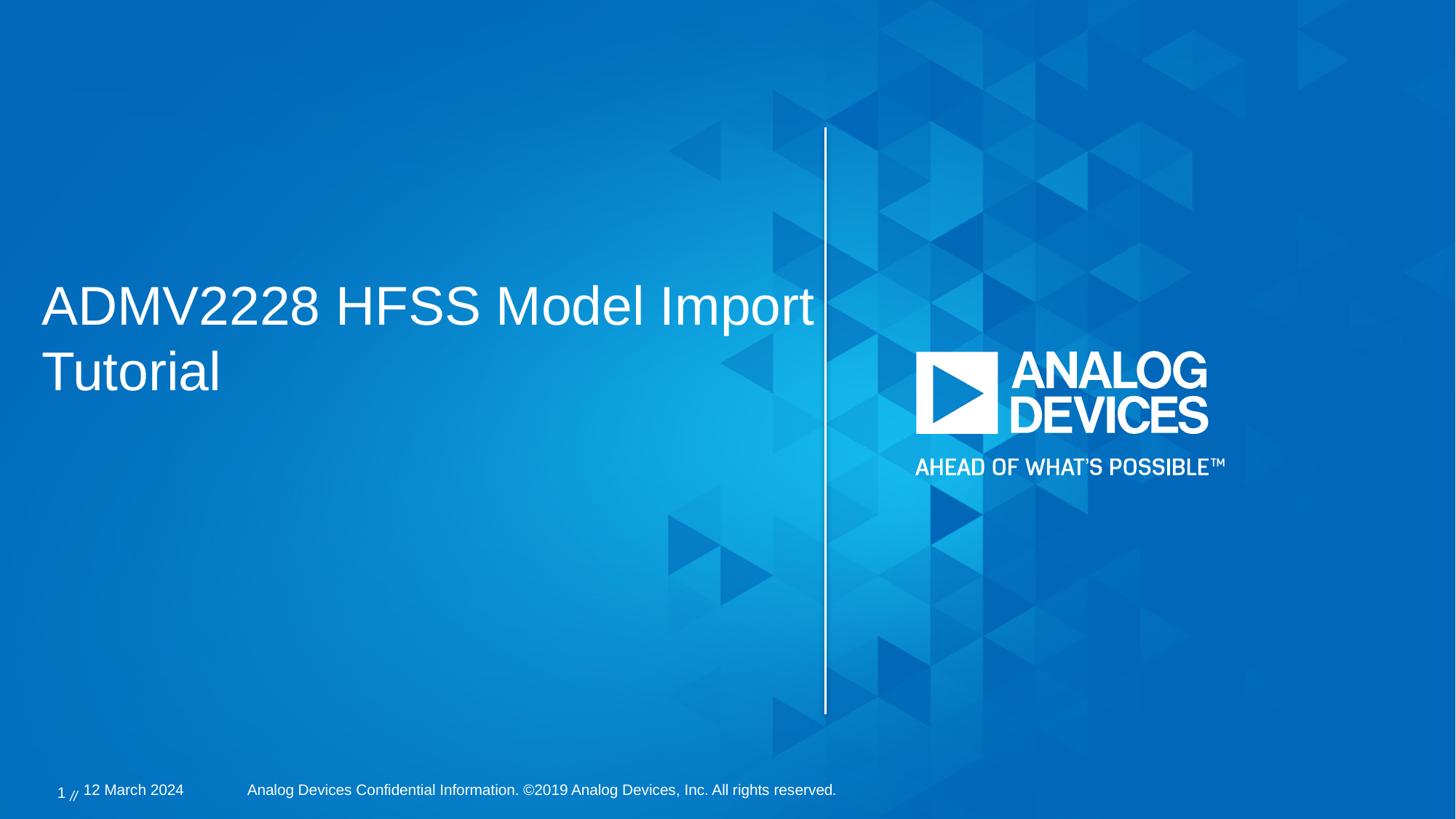

# ADMV2228 HFSS Model Import Tutorial

1 //
12 March 2024
Analog Devices Confidential Information. ©2019 Analog Devices, Inc. All rights reserved.